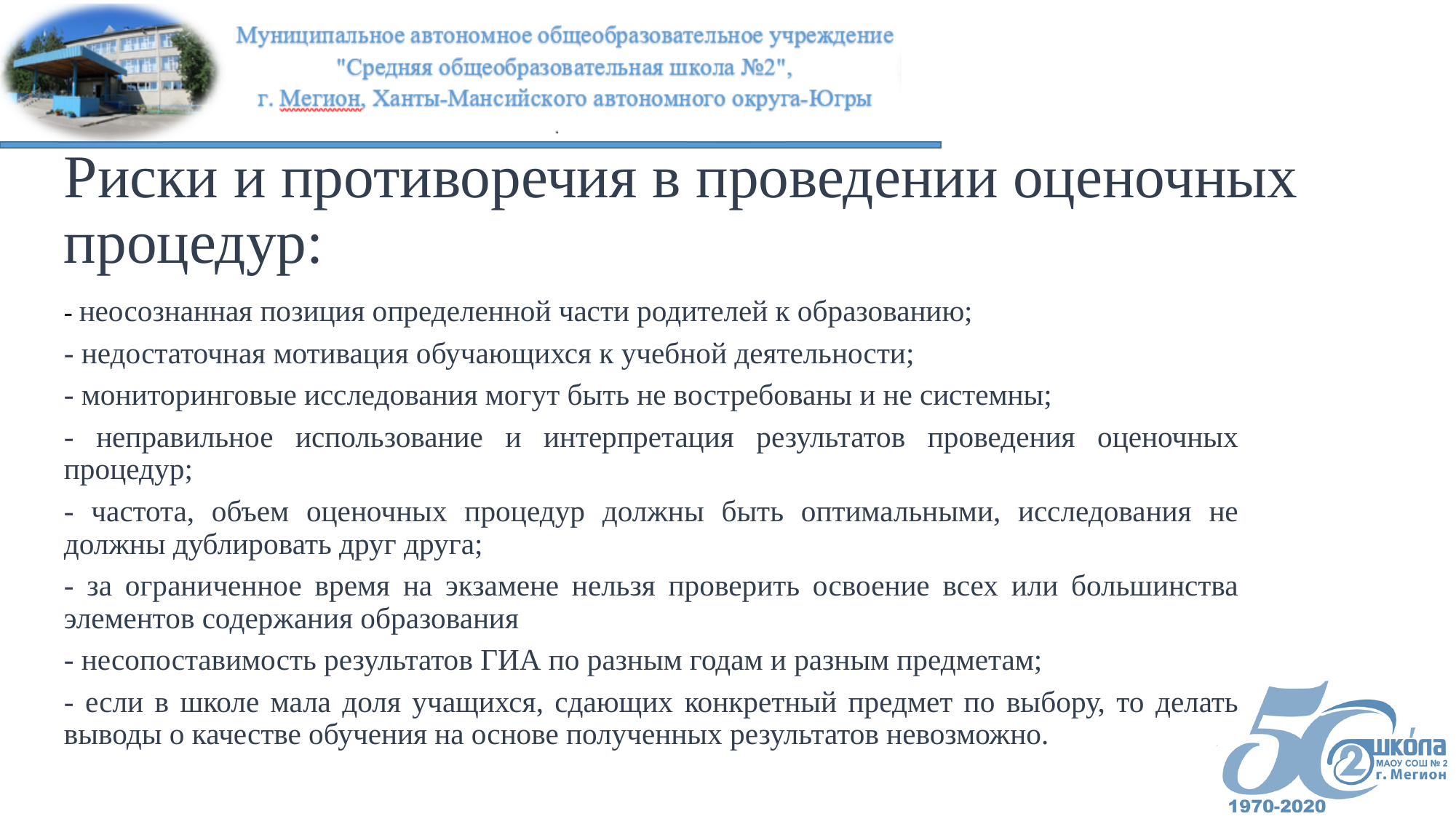

# Риски и противоречия в проведении оценочных процедур:
- неосознанная позиция определенной части родителей к образованию;
- недостаточная мотивация обучающихся к учебной деятельности;
- мониторинговые исследования могут быть не востребованы и не системны;
- неправильное использование и интерпретация результатов проведения оценочных процедур;
- частота, объем оценочных процедур должны быть оптимальными, исследования не должны дублировать друг друга;
- за ограниченное время на экзамене нельзя проверить освоение всех или большинства элементов содержания образования
- несопоставимость результатов ГИА по разным годам и разным предметам;
- если в школе мала доля учащихся, сдающих конкретный предмет по выбору, то делать выводы о качестве обучения на основе полученных результатов невозможно.